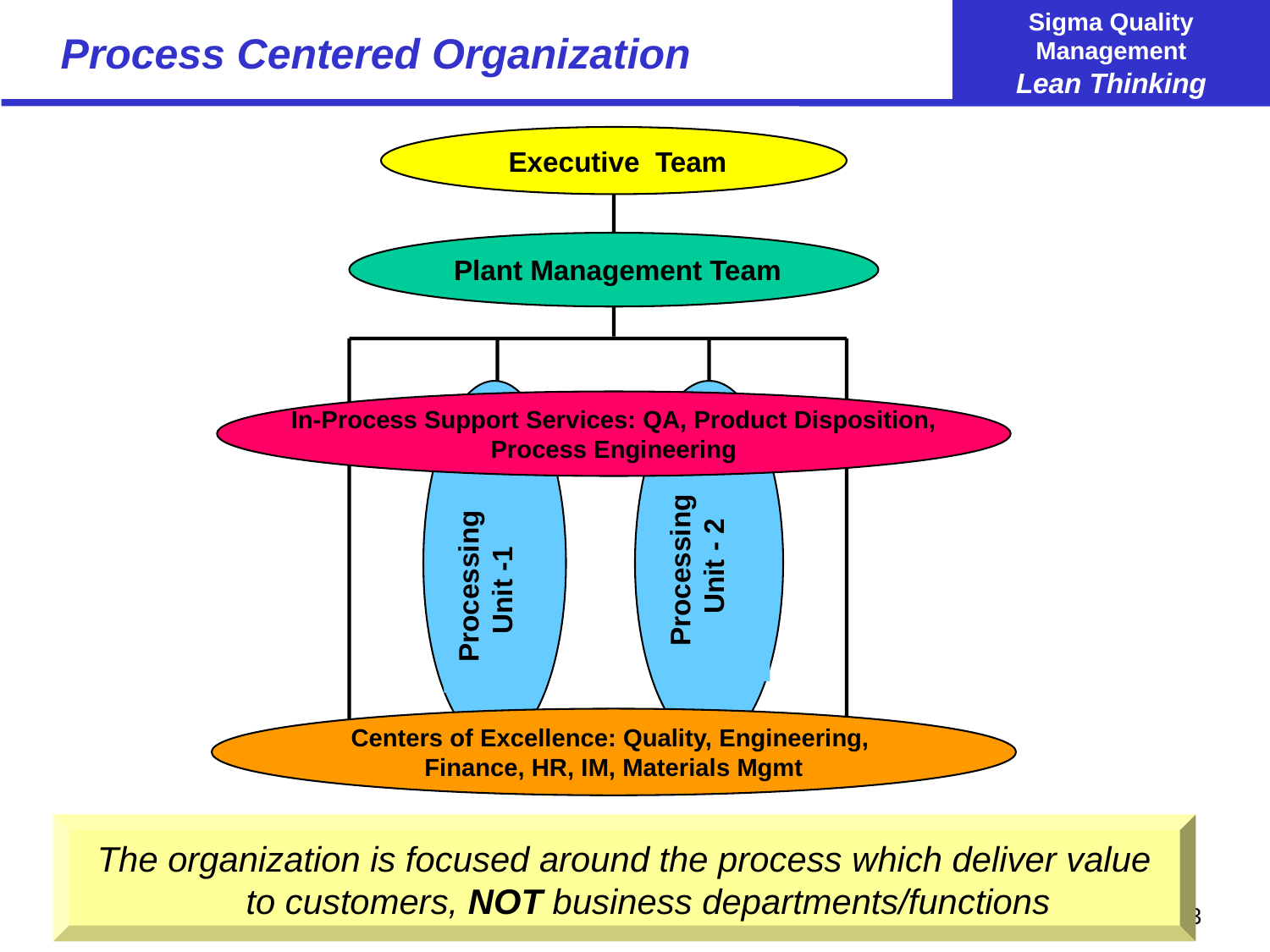

# Process Centered Organization
 Executive  Team

 Plant Management Team

In-Process Support Services: QA, Product Disposition,
Process Engineering
Processing
 Unit - 2

Processing Unit -1
Centers of Excellence: Quality, Engineering,
Finance, HR, IM, Materials Mgmt
The organization is focused around the process which deliver value to customers, NOT business departments/functions